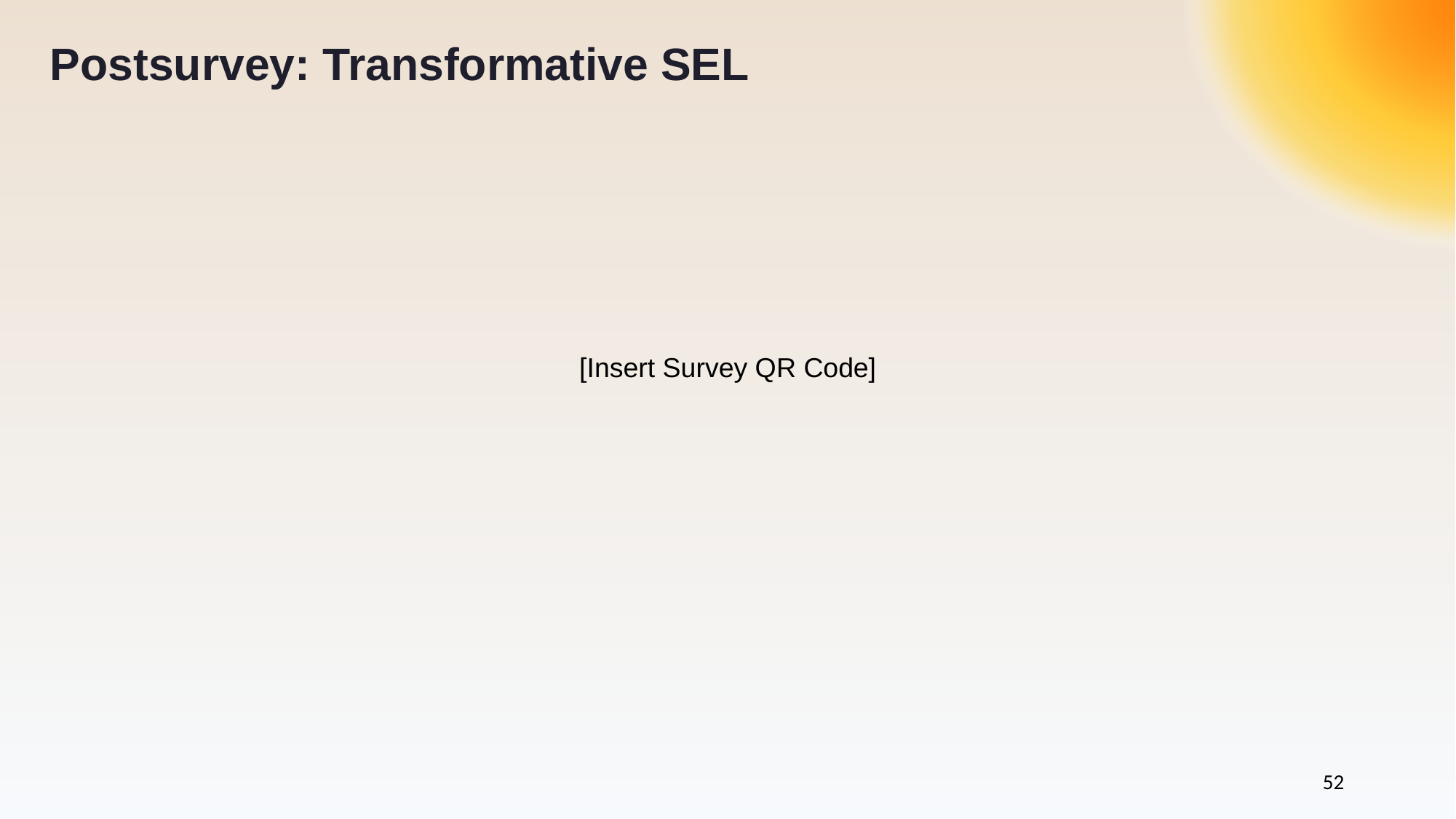

# Postsurvey: Transformative SEL
[Insert Survey QR Code]

52